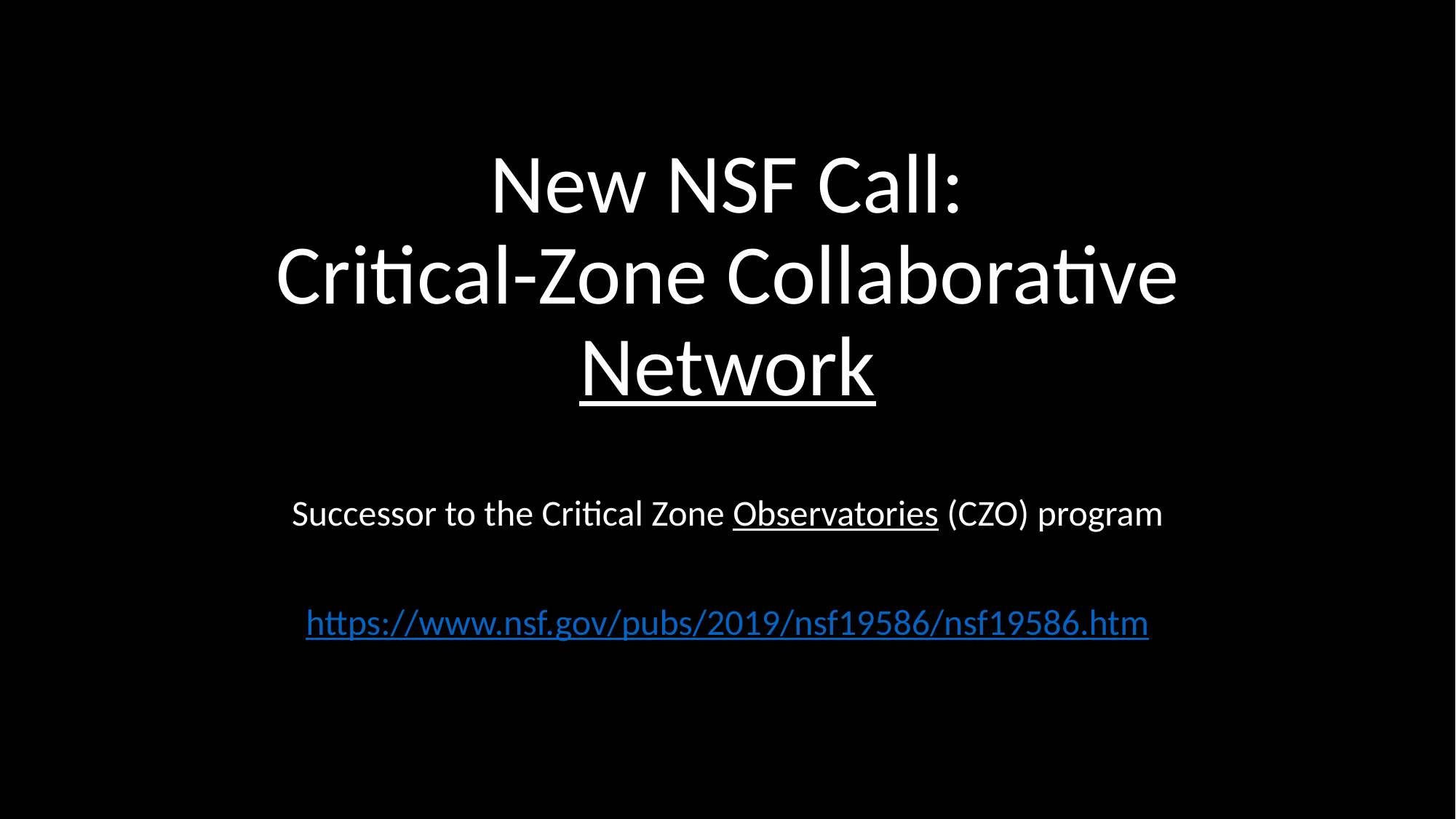

# New NSF Call: Critical-Zone Collaborative Network

Successor to the Critical Zone Observatories (CZO) program

https://www.nsf.gov/pubs/2019/nsf19586/nsf19586.htm